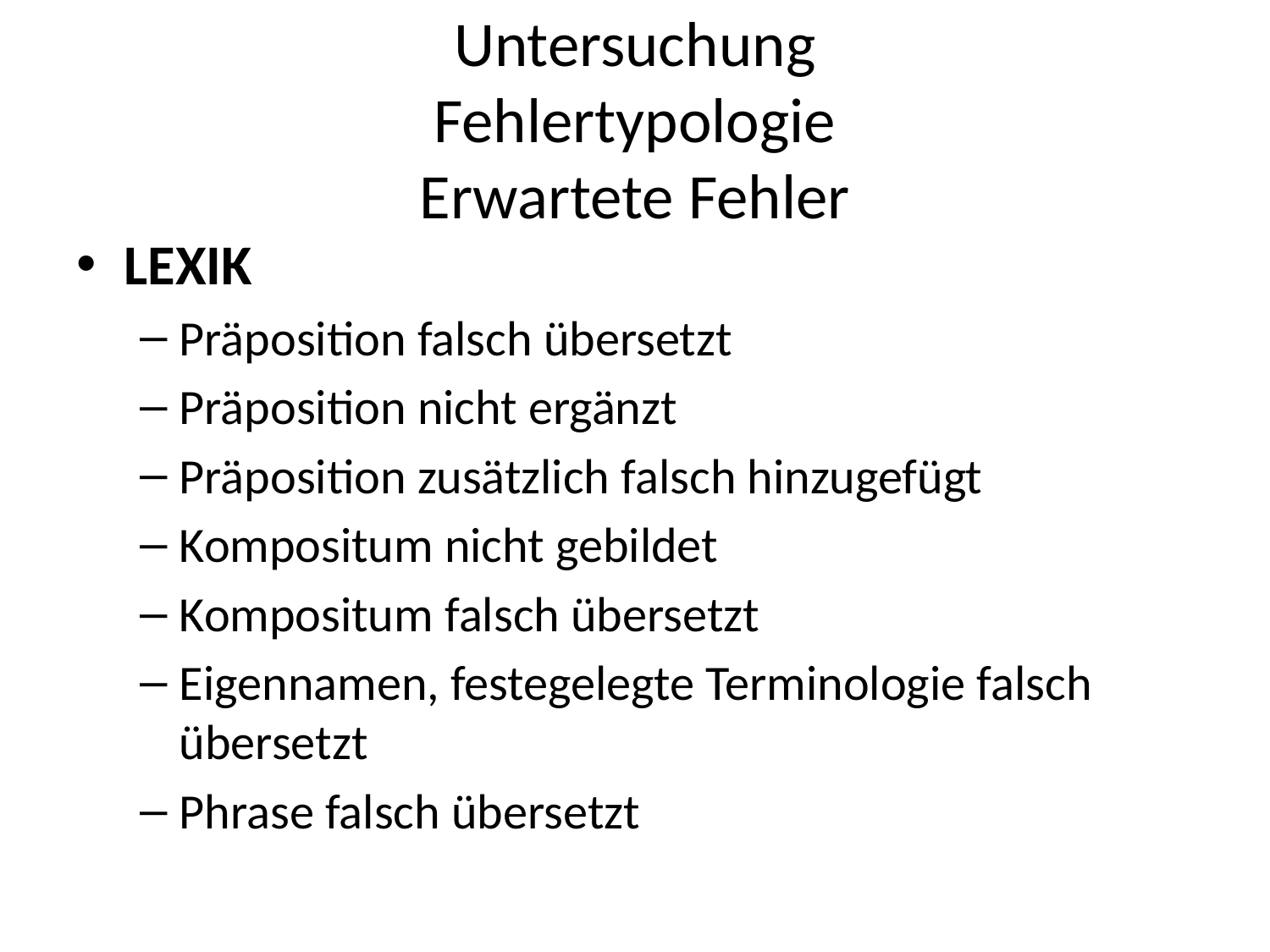

# Untersuchung Fehlertypologie Erwartete Fehler
LEXIK
Präposition falsch übersetzt
Präposition nicht ergänzt
Präposition zusätzlich falsch hinzugefügt
Kompositum nicht gebildet
Kompositum falsch übersetzt
Eigennamen, festegelegte Terminologie falsch übersetzt
Phrase falsch übersetzt